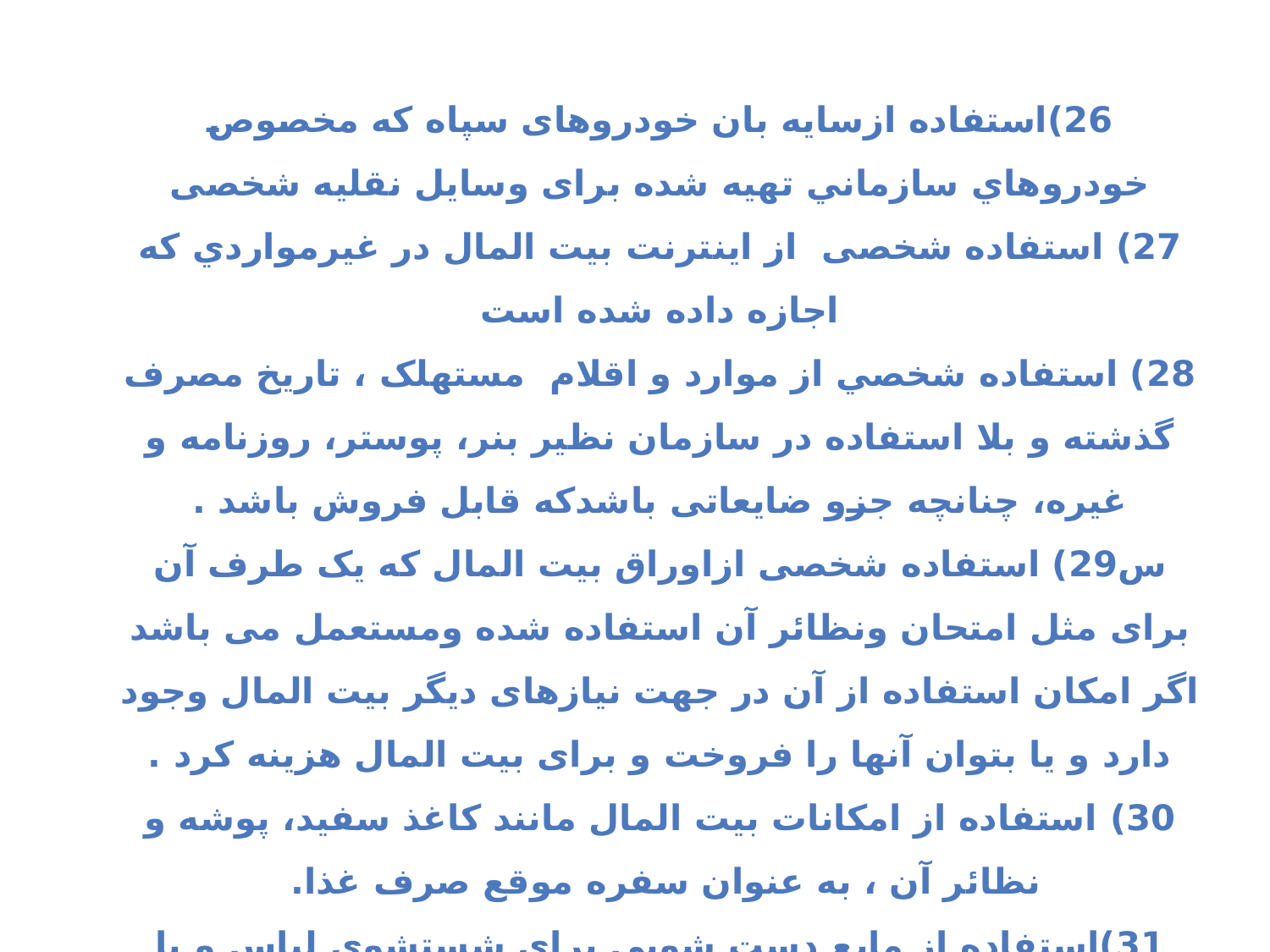

2) فحش دادن در فضای دوستانه مجازی با انگیزه شوخی، چنانچه موجب ایذاء و یا اشاعه فحشاء و یا مفسده قابل توجه دیگری شود جایز نیست. ( 865432 همان   17/2/1397)

26)استفاده ازسایه بان خودروهای سپاه که مخصوص خودروهاي سازماني تهيه شده برای وسایل نقلیه شخصی
27) استفاده شخصی  از اینترنت بیت المال در غيرمواردي كه اجازه داده شده است
28) استفاده شخصي از موارد و اقلام  مستهلک ، تاريخ مصرف گذشته و بلا استفاده در سازمان نظير بنر، پوستر، روزنامه و غيره، چنانچه جزو ضایعاتی باشدکه قابل فروش باشد .
س29) استفاده شخصی ازاوراق بیت المال که یک طرف آن برای مثل امتحان ونظائر آن استفاده شده ومستعمل می باشد اگر امکان استفاده از آن در جهت نیازهای دیگر بیت المال وجود دارد و یا بتوان آنها را فروخت و برای بیت المال هزینه کرد .
30) استفاده از امکانات بیت المال مانند کاغذ سفید، پوشه و نظائر آن ، به عنوان سفره موقع صرف غذا.
31)استفاده از مایع دست شویی برای شستشوی لباس و یا ماشین و نظایر آن.